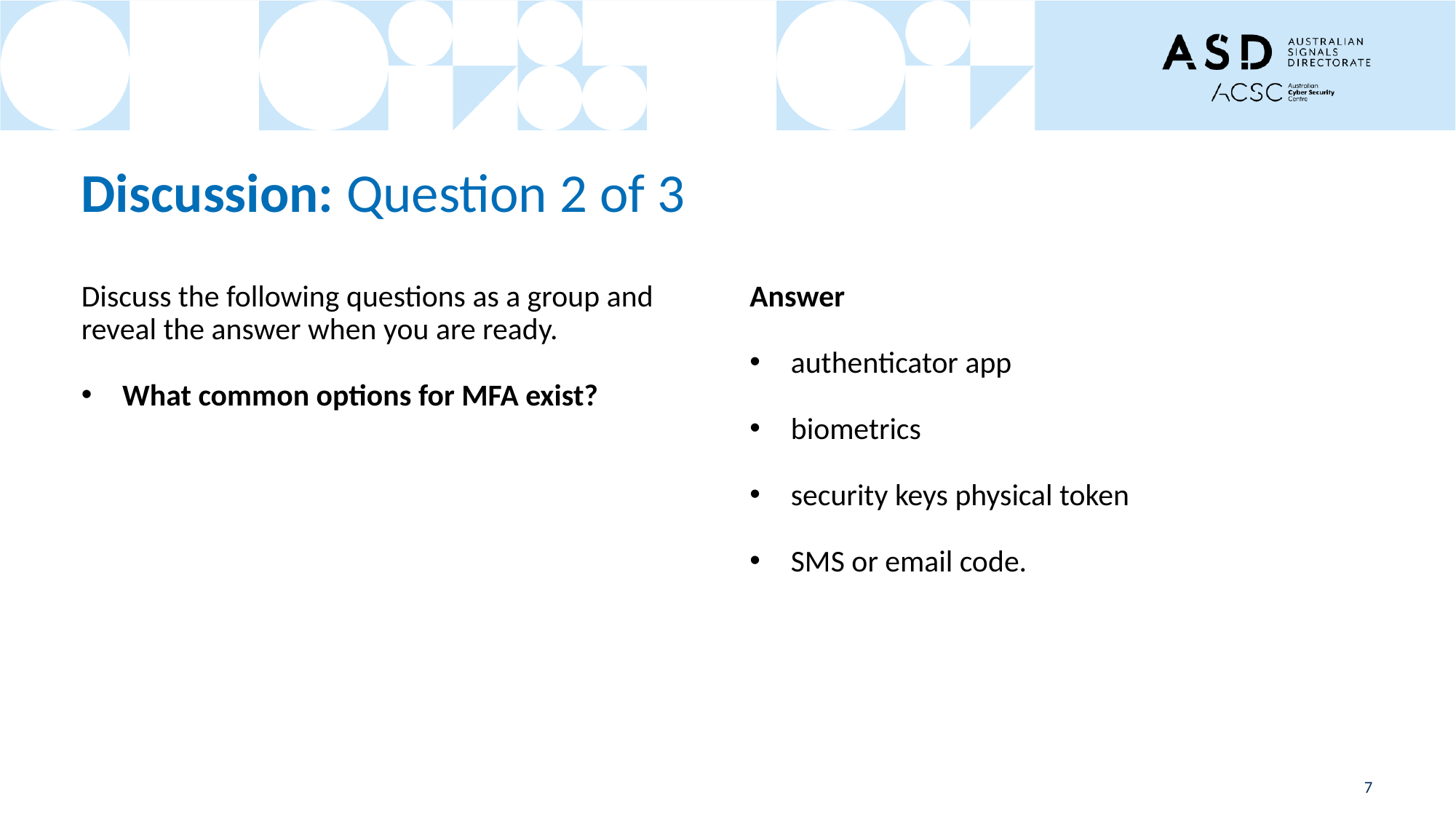

# Discussion: Question 2 of 3
Discuss the following questions as a group and reveal the answer when you are ready.
What common options for MFA exist?
Answer
authenticator app
biometrics
security keys physical token
SMS or email code.
7